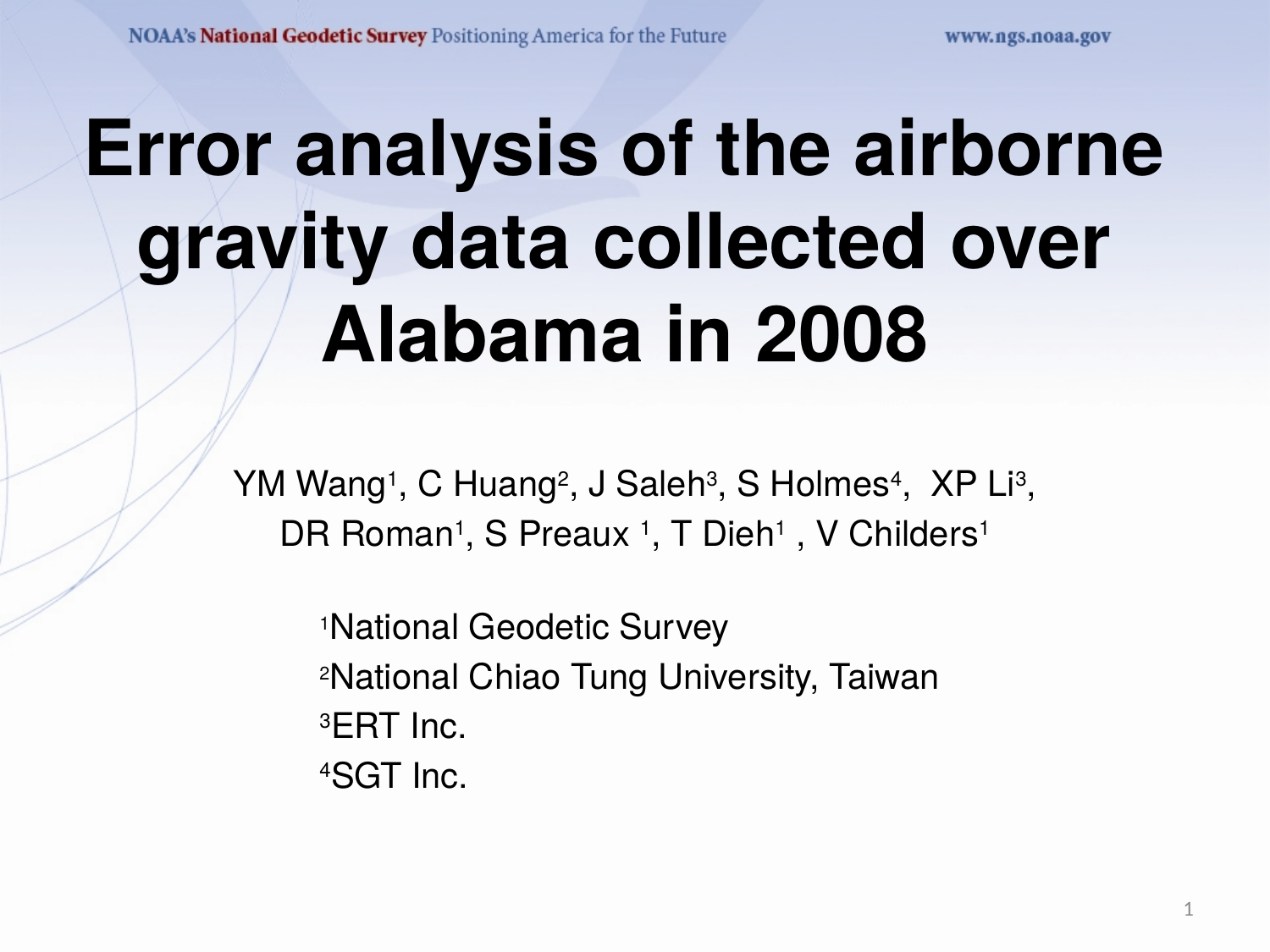

# Error analysis of the airborne gravity data collected over Alabama in 2008
YM Wang1, C Huang2, J Saleh3, S Holmes4,  XP Li3,
DR Roman1, S Preaux 1, T Dieh1 , V Childers1

	1National Geodetic Survey
	2National Chiao Tung University, Taiwan
	3ERT Inc.
	4SGT Inc.

1